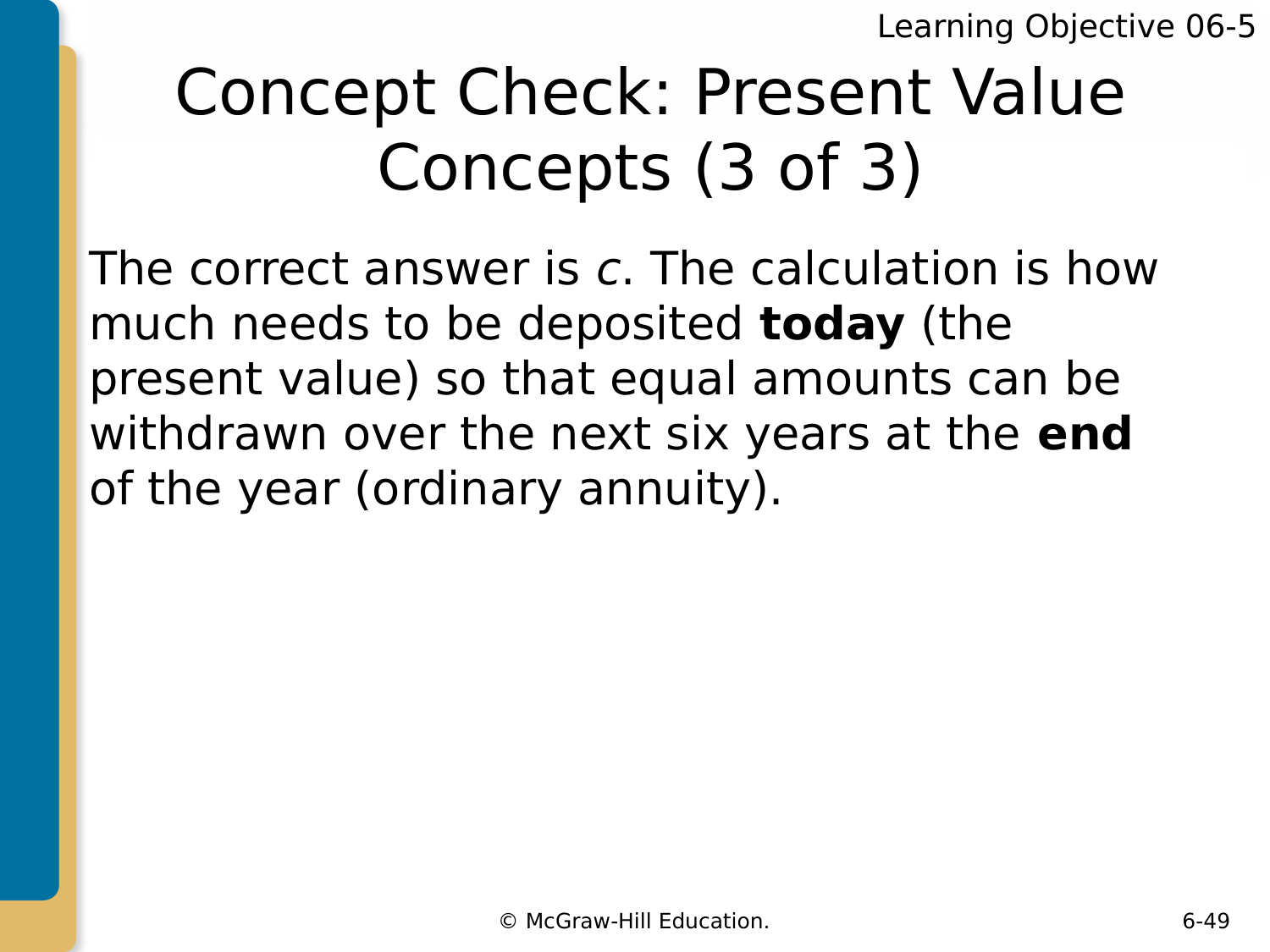

Learning Objective 06-5
# Concept Check: Present Value Concepts (3 of 3)
The correct answer is c. The calculation is how much needs to be deposited today (the present value) so that equal amounts can be withdrawn over the next six years at the end of the year (ordinary annuity).